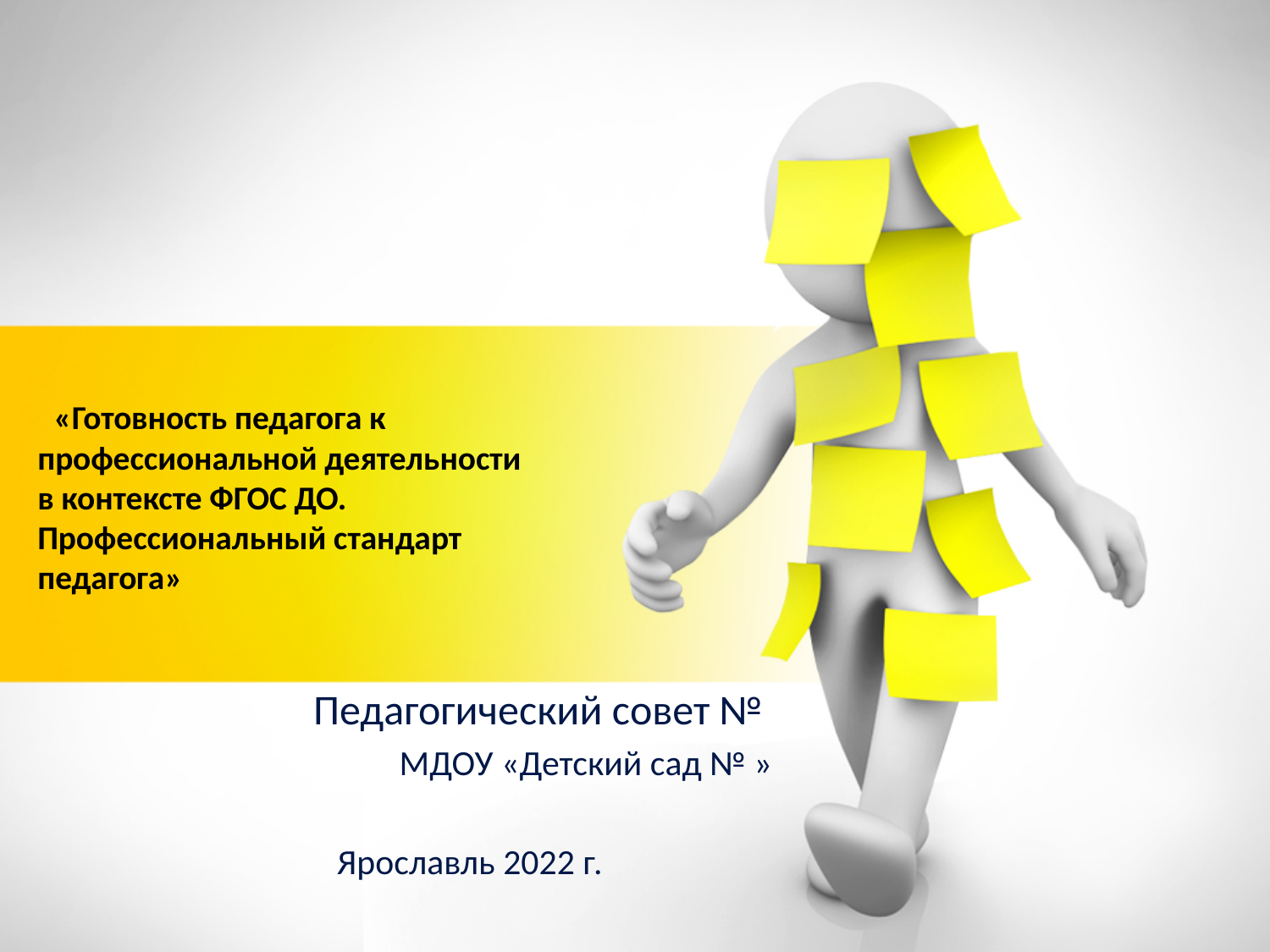

# «Готовность педагога к профессиональной деятельности в контексте ФГОС ДО. Профессиональный стандарт педагога»

Педагогический совет №
МДОУ «Детский сад № »

Ярославль 2022 г.